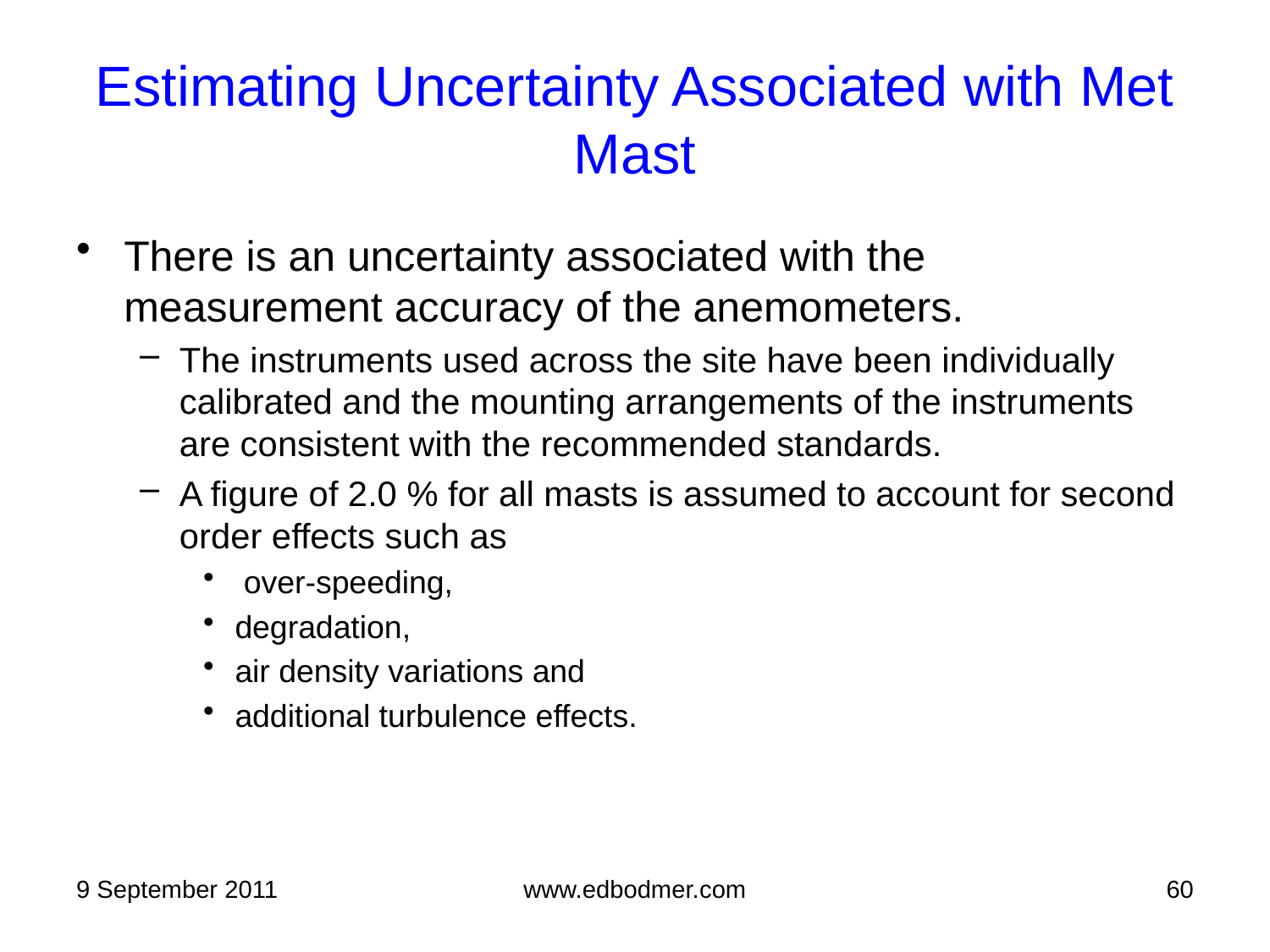

# Estimating Uncertainty Associated with Met Mast
There is an uncertainty associated with the measurement accuracy of the anemometers.
The instruments used across the site have been individually calibrated and the mounting arrangements of the instruments are consistent with the recommended standards.
A figure of 2.0 % for all masts is assumed to account for second order effects such as
 over-speeding,
degradation,
air density variations and
additional turbulence effects.
9 September 2011
www.edbodmer.com
60